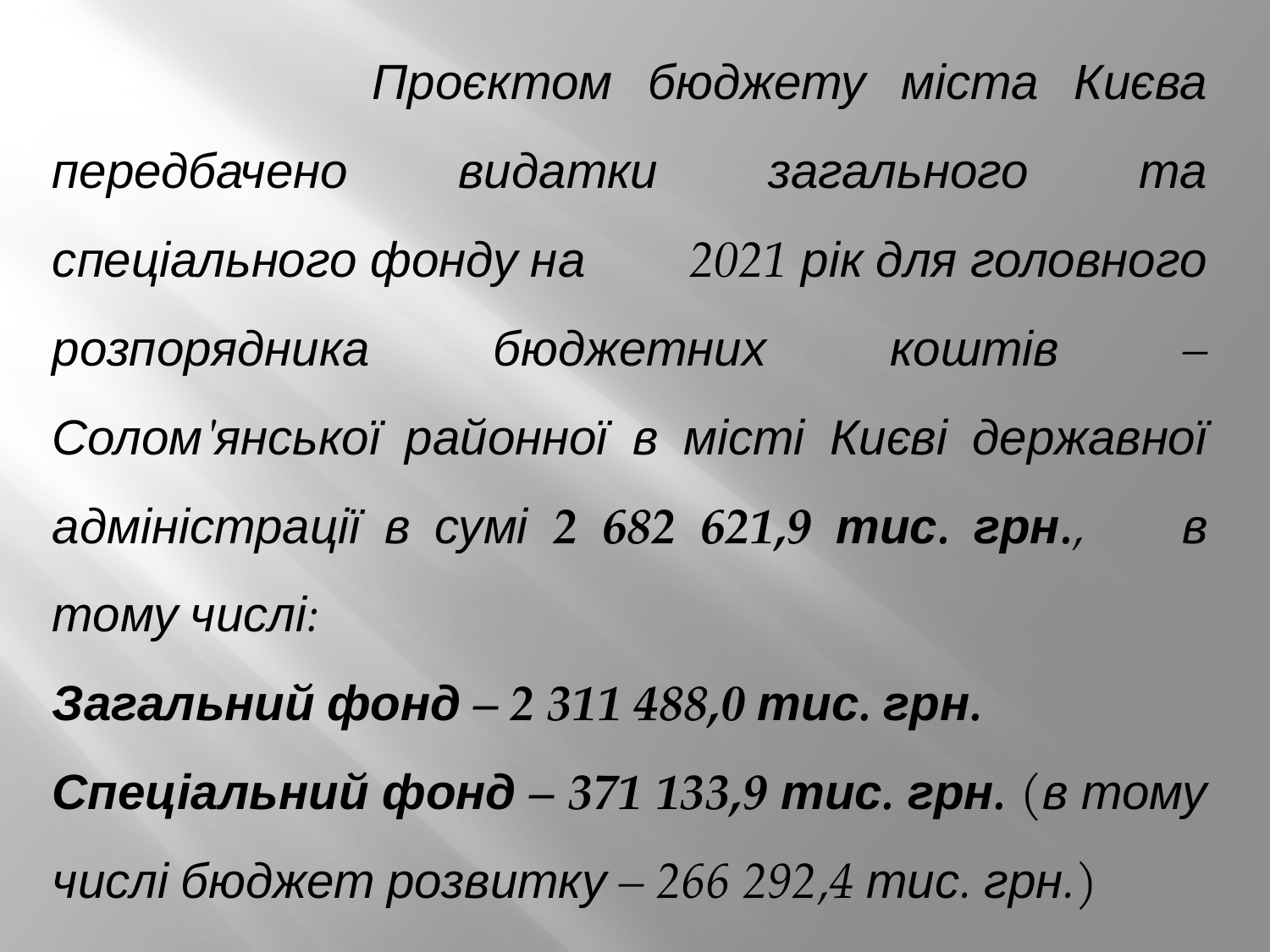

Проєктом бюджету міста Києва передбачено видатки загального та спеціального фонду на        2021 рік для головного розпорядника бюджетних коштів – Солом'янської районної в місті Києві державної адміністрації в сумі 2 682 621,9 тис. грн.,    в тому числі:
Загальний фонд – 2 311 488,0 тис. грн.
Спеціальний фонд – 371 133,9 тис. грн. (в тому числі бюджет розвитку – 266 292,4 тис. грн.)